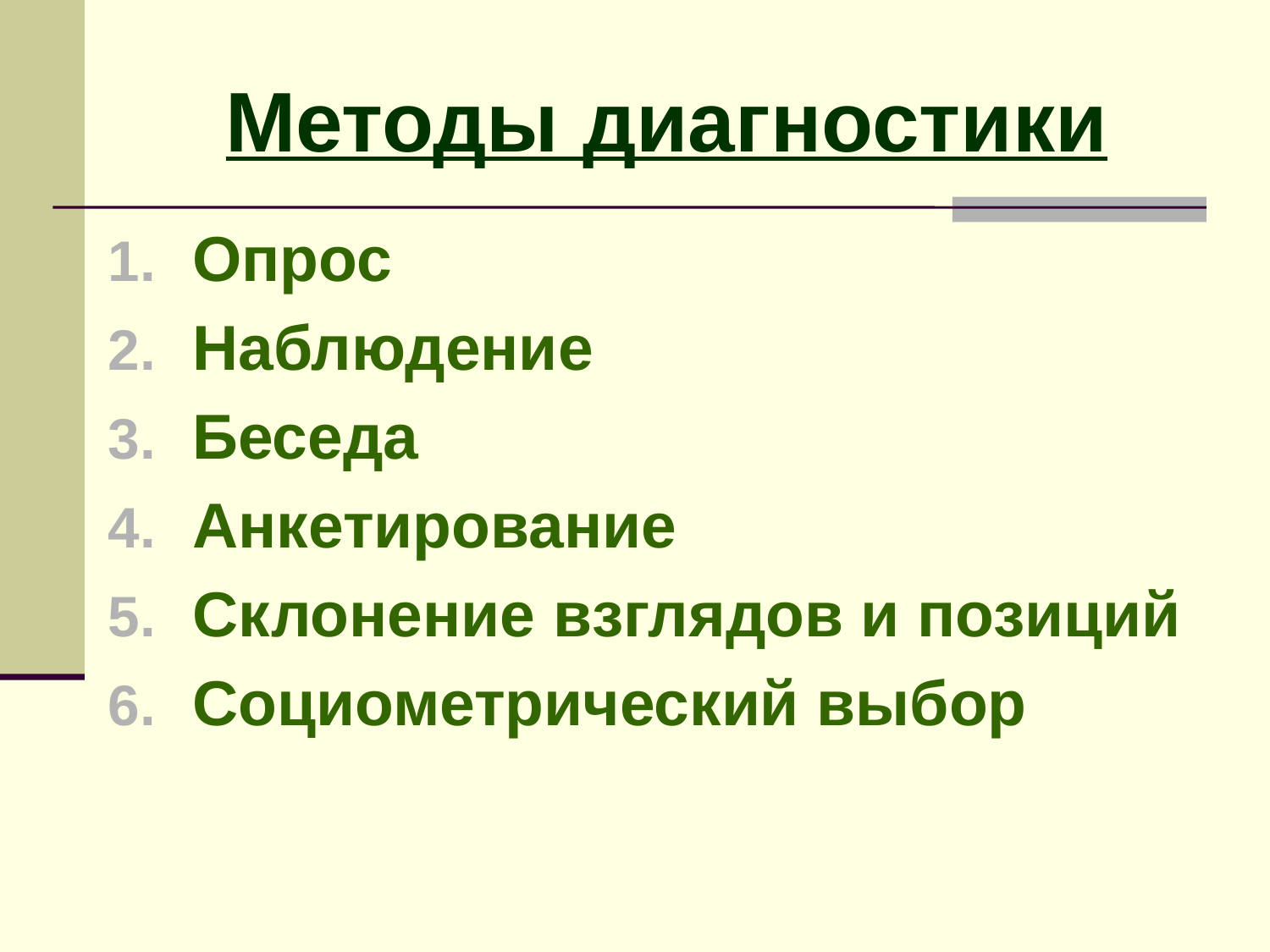

# Методы диагностики
Опрос
Наблюдение
Беседа
Анкетирование
Склонение взглядов и позиций
Социометрический выбор